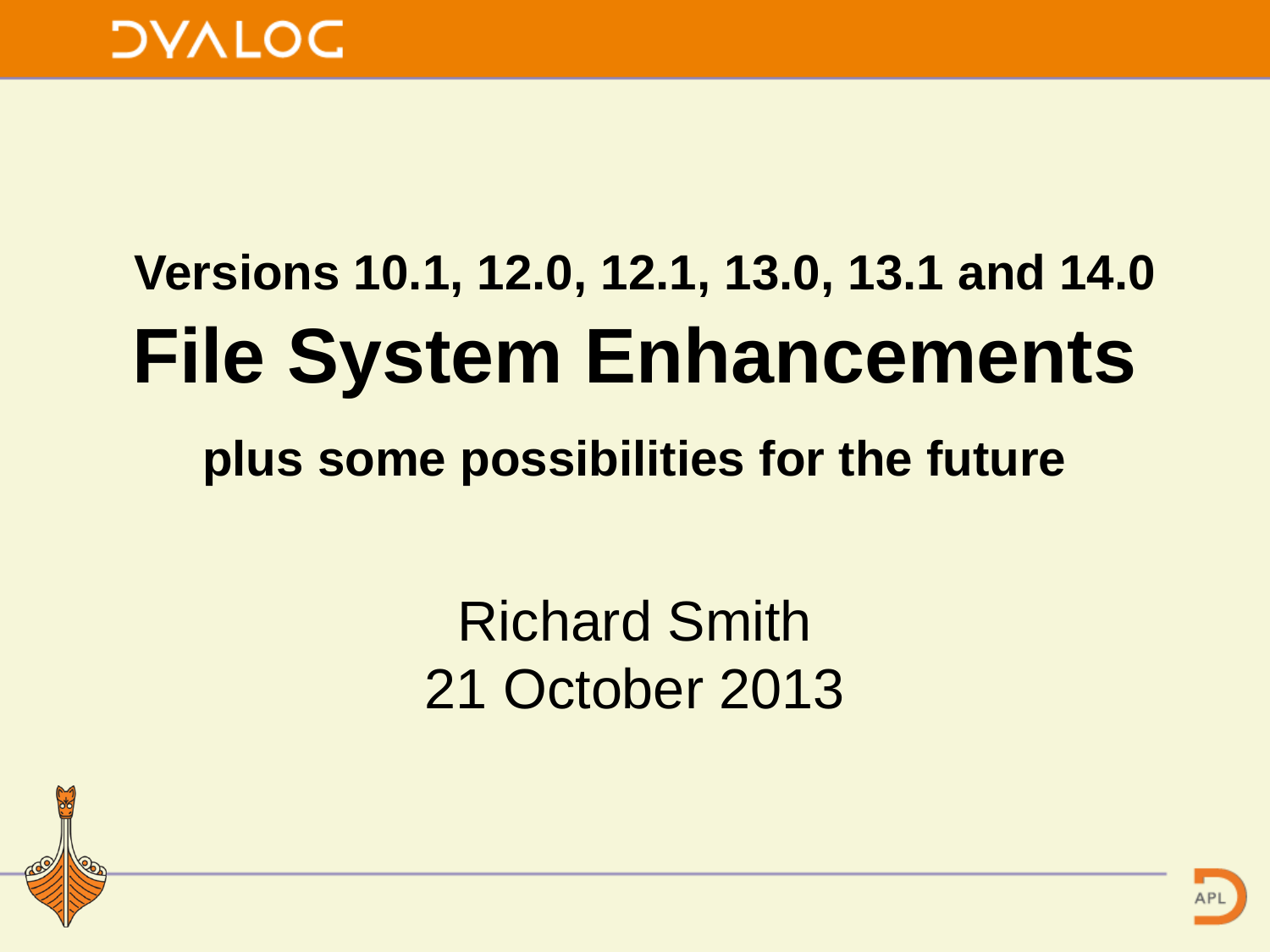

Versions 10.1, 12.0, 12.1, 13.0, 13.1 and 14.0
File System Enhancements
 plus some possibilities for the future

Richard Smith
21 October 2013